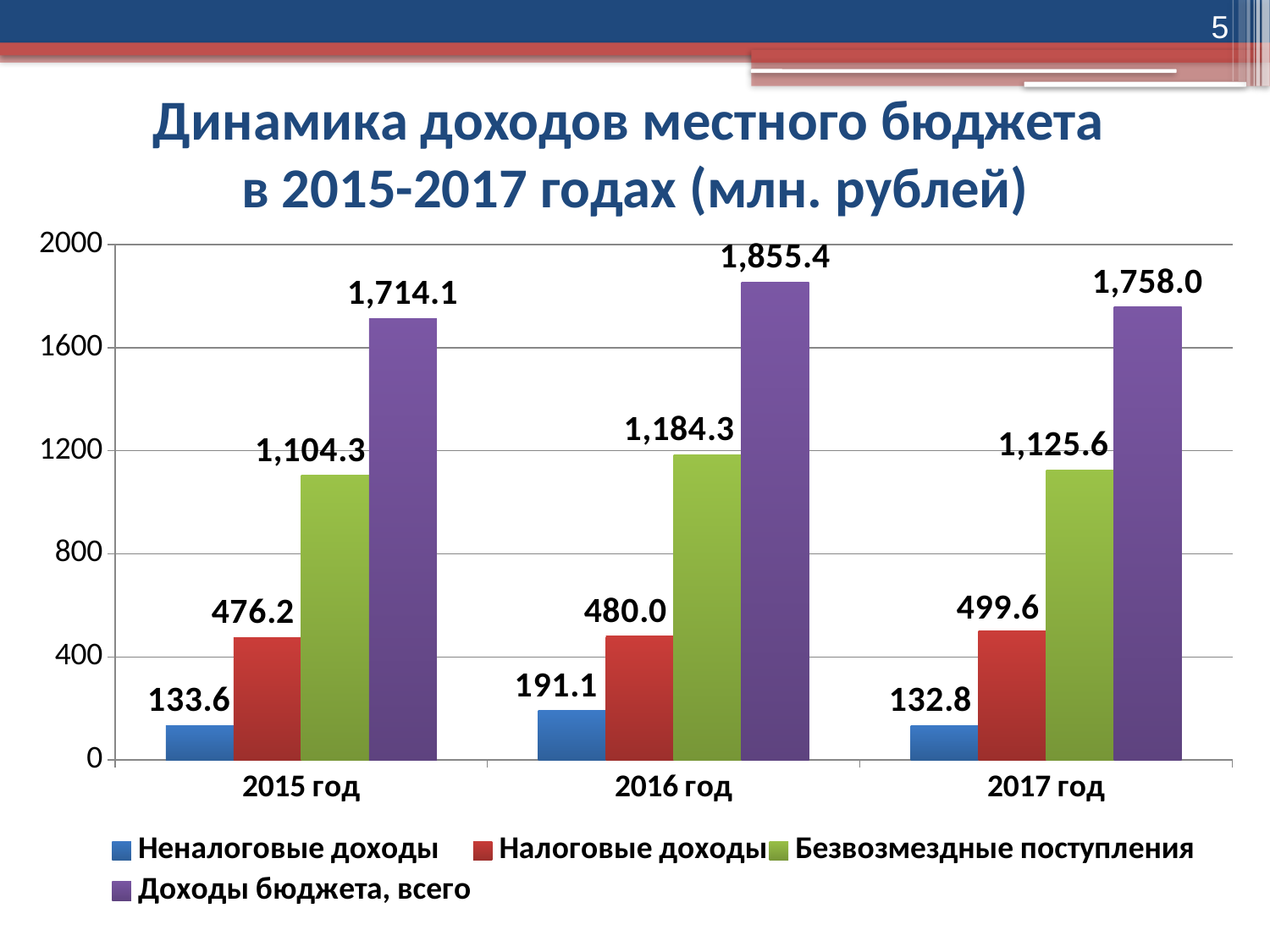

5
# Динамика доходов местного бюджета в 2015-2017 годах (млн. рублей)

### Chart

| Category | Неналоговые доходы | Налоговые доходы | Безвозмездные поступления | Доходы бюджета, всего |
|---|---|---|---|---|
| 2015 год | 133.6 | 476.2 | 1104.3 | 1714.1 |
| 2016 год | 191.1 | 480.0 | 1184.3 | 1855.4 |
| 2017 год | 132.8 | 499.6 | 1125.6 | 1758.0 |